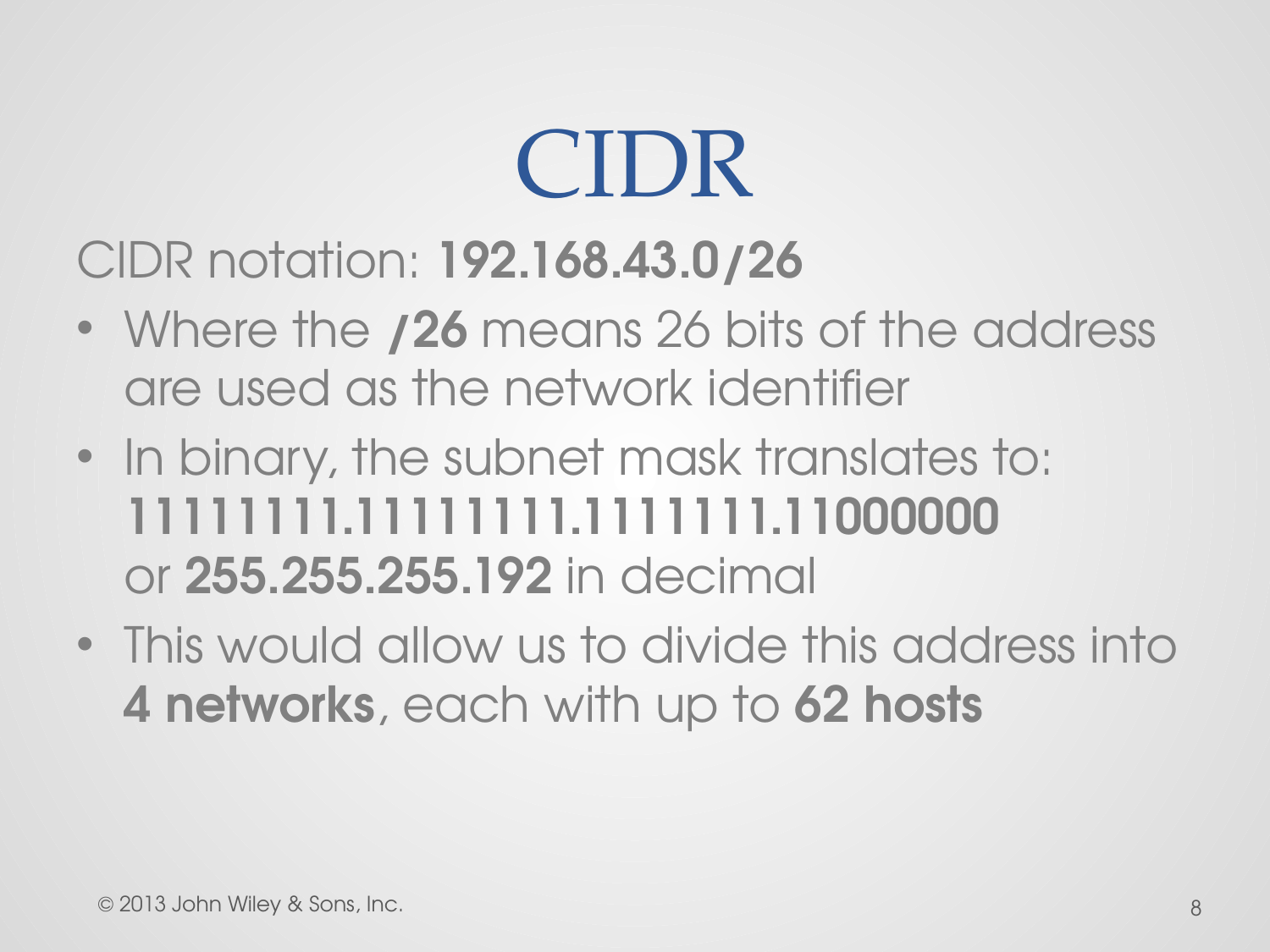

# CIDR
CIDR notation: 192.168.43.0/26
Where the /26 means 26 bits of the address are used as the network identifier
In binary, the subnet mask translates to:
11111111.11111111.1111111.11000000
or 255.255.255.192 in decimal
This would allow us to divide this address into 4 networks, each with up to 62 hosts
© 2013 John Wiley & Sons, Inc.
8